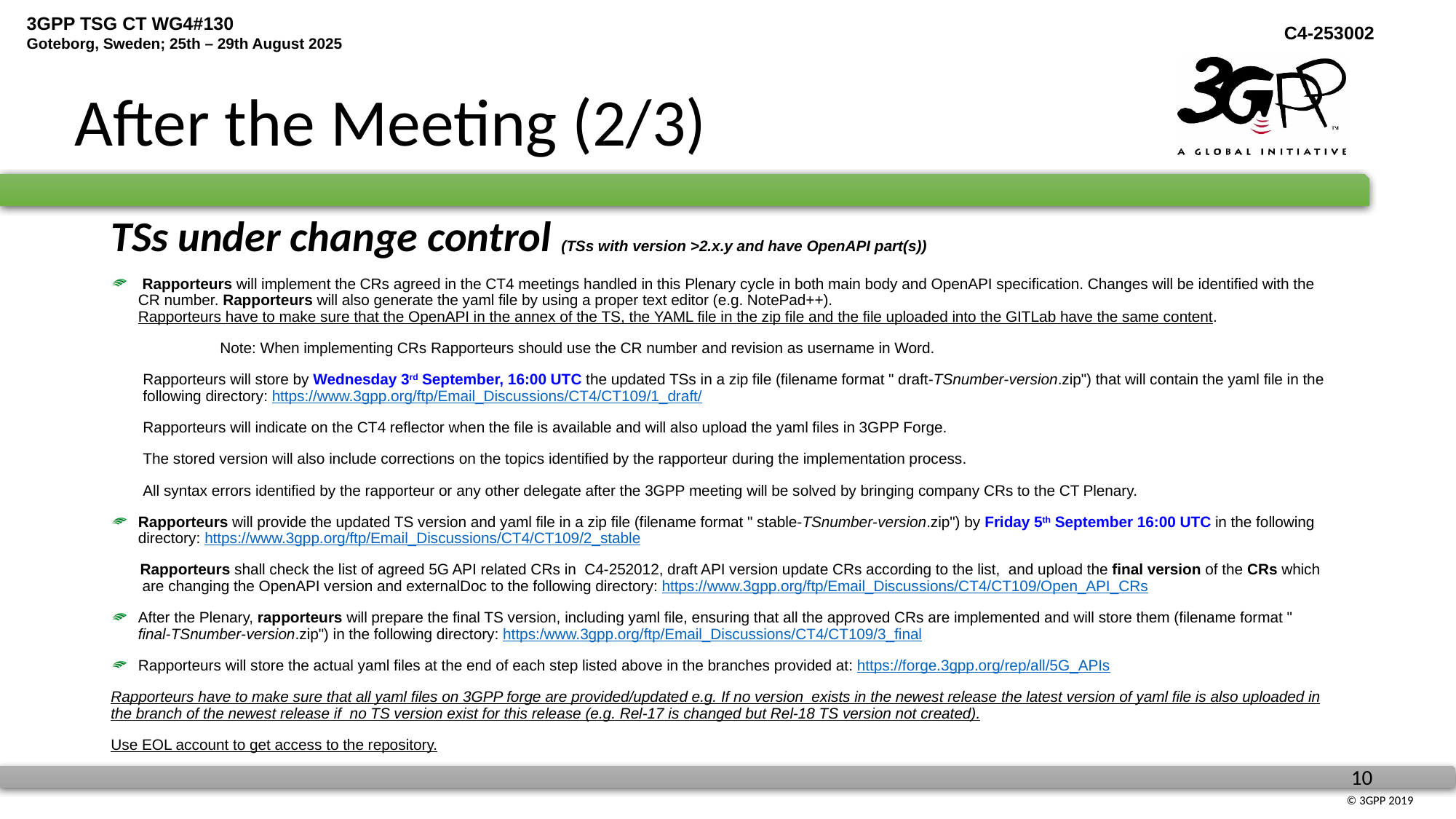

# After the Meeting (2/3)
TSs under change control (TSs with version >2.x.y and have OpenAPI part(s))
 Rapporteurs will implement the CRs agreed in the CT4 meetings handled in this Plenary cycle in both main body and OpenAPI specification. Changes will be identified with the CR number. Rapporteurs will also generate the yaml file by using a proper text editor (e.g. NotePad++).
Rapporteurs have to make sure that the OpenAPI in the annex of the TS, the YAML file in the zip file and the file uploaded into the GITLab have the same content.
	Note: When implementing CRs Rapporteurs should use the CR number and revision as username in Word.
Rapporteurs will store by Wednesday 3rd September, 16:00 UTC the updated TSs in a zip file (filename format " draft-TSnumber-version.zip") that will contain the yaml file in the following directory: https://www.3gpp.org/ftp/Email_Discussions/CT4/CT109/1_draft/
Rapporteurs will indicate on the CT4 reflector when the file is available and will also upload the yaml files in 3GPP Forge.
The stored version will also include corrections on the topics identified by the rapporteur during the implementation process.
All syntax errors identified by the rapporteur or any other delegate after the 3GPP meeting will be solved by bringing company CRs to the CT Plenary.
Rapporteurs will provide the updated TS version and yaml file in a zip file (filename format " stable-TSnumber-version.zip") by Friday 5th September 16:00 UTC in the following directory: https://www.3gpp.org/ftp/Email_Discussions/CT4/CT109/2_stable
       Rapporteurs shall check the list of agreed 5G API related CRs in  C4-252012, draft API version update CRs according to the list,  and upload the final version of the CRs which are changing the OpenAPI version and externalDoc to the following directory: https://www.3gpp.org/ftp/Email_Discussions/CT4/CT109/Open_API_CRs
After the Plenary, rapporteurs will prepare the final TS version, including yaml file, ensuring that all the approved CRs are implemented and will store them (filename format " final-TSnumber-version.zip") in the following directory: https:/www.3gpp.org/ftp/Email_Discussions/CT4/CT109/3_final
Rapporteurs will store the actual yaml files at the end of each step listed above in the branches provided at: https://forge.3gpp.org/rep/all/5G_APIs
Rapporteurs have to make sure that all yaml files on 3GPP forge are provided/updated e.g. If no version  exists in the newest release the latest version of yaml file is also uploaded in the branch of the newest release if  no TS version exist for this release (e.g. Rel-17 is changed but Rel-18 TS version not created).
Use EOL account to get access to the repository.